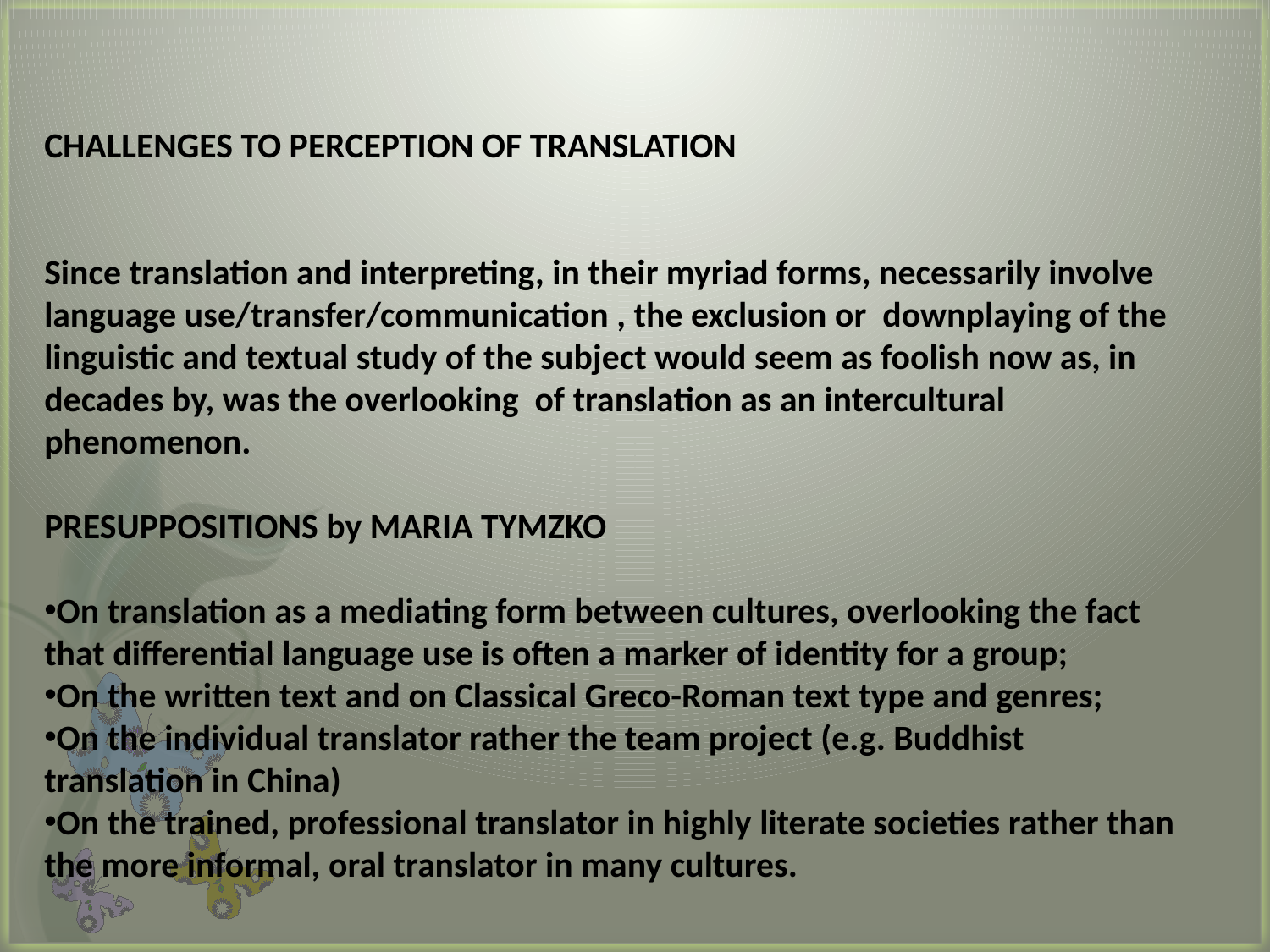

CHALLENGES TO PERCEPTION OF TRANSLATION

Since translation and interpreting, in their myriad forms, necessarily involve language use/transfer/communication , the exclusion or  downplaying of the linguistic and textual study of the subject would seem as foolish now as, in decades by, was the overlooking  of translation as an intercultural phenomenon.

PRESUPPOSITIONS by MARIA TYMZKO
On translation as a mediating form between cultures, overlooking the fact that differential language use is often a marker of identity for a group;
On the written text and on Classical Greco-Roman text type and genres;
On the individual translator rather the team project (e.g. Buddhist translation in China)
On the trained, professional translator in highly literate societies rather than the more informal, oral translator in many cultures.